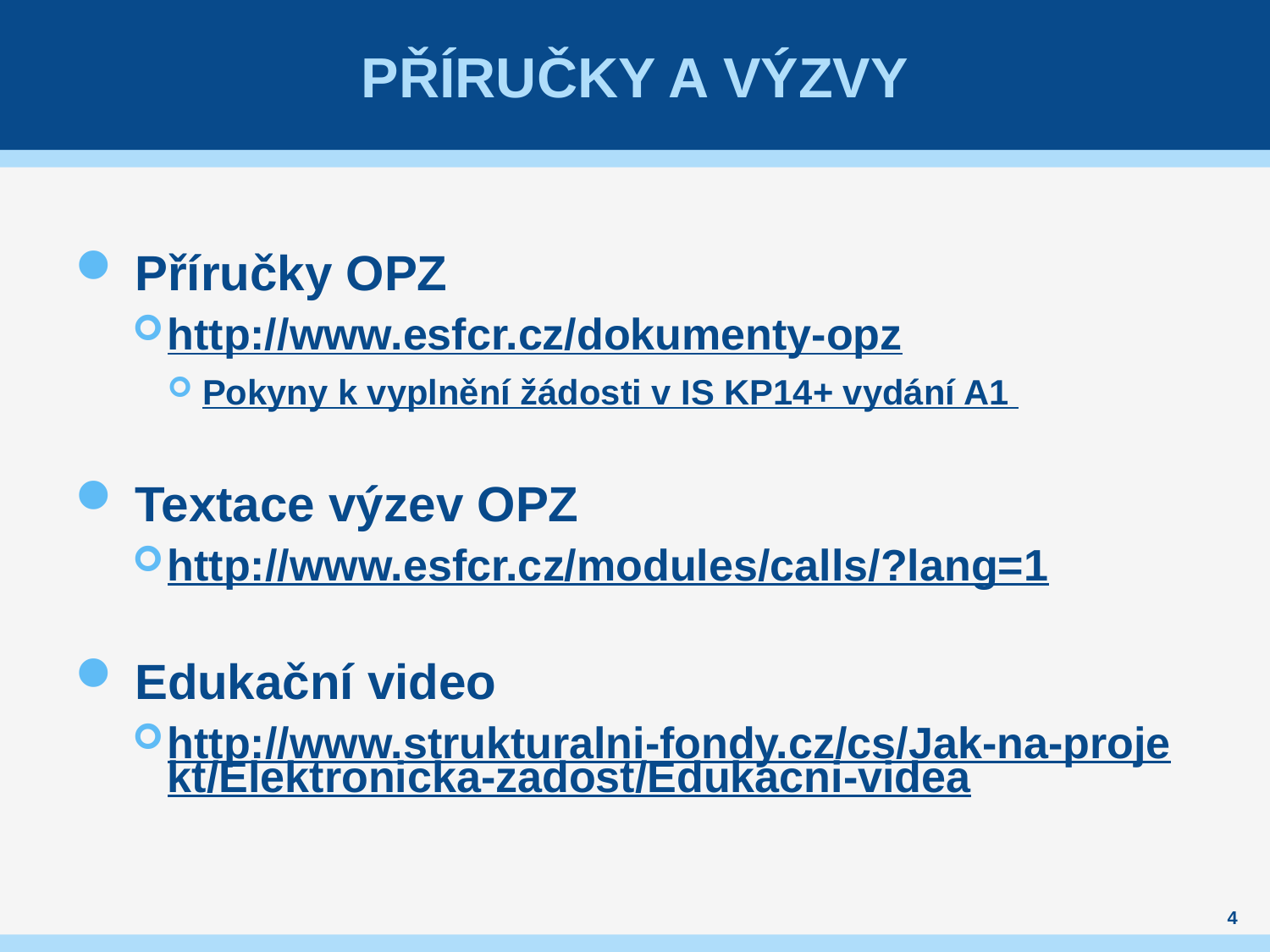

# Příručky a výzvy
Příručky OPZ
http://www.esfcr.cz/dokumenty-opz
Pokyny k vyplnění žádosti v IS KP14+ vydání A1

Textace výzev OPZ
http://www.esfcr.cz/modules/calls/?lang=1

Edukační video
http://www.strukturalni-fondy.cz/cs/Jak-na-projekt/Elektronicka-zadost/Edukacni-videa

4